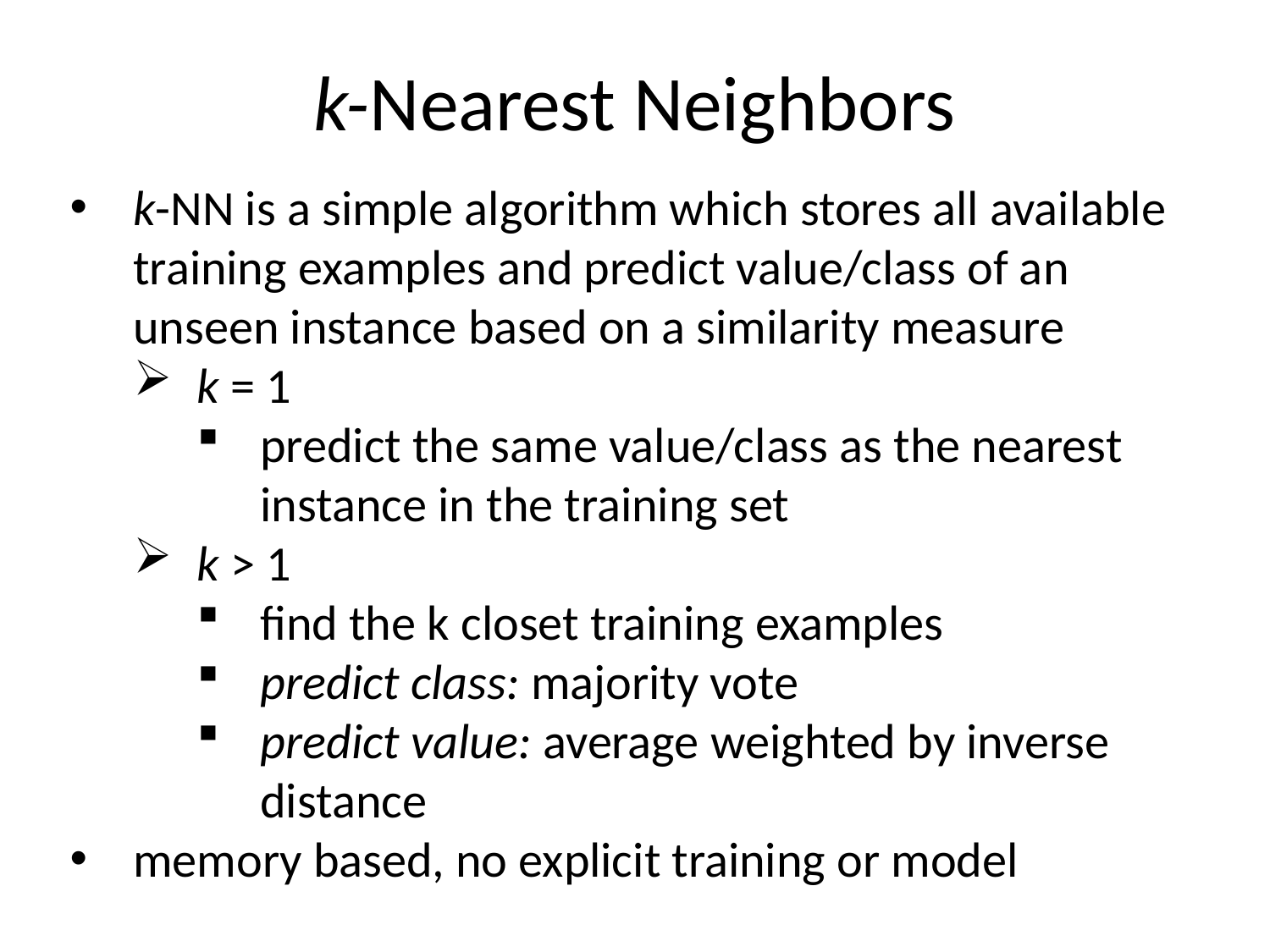

k-Nearest Neighbors
k-NN is a simple algorithm which stores all available training examples and predict value/class of an unseen instance based on a similarity measure
k = 1
predict the same value/class as the nearest instance in the training set
k > 1
find the k closet training examples
predict class: majority vote
predict value: average weighted by inverse distance
memory based, no explicit training or model